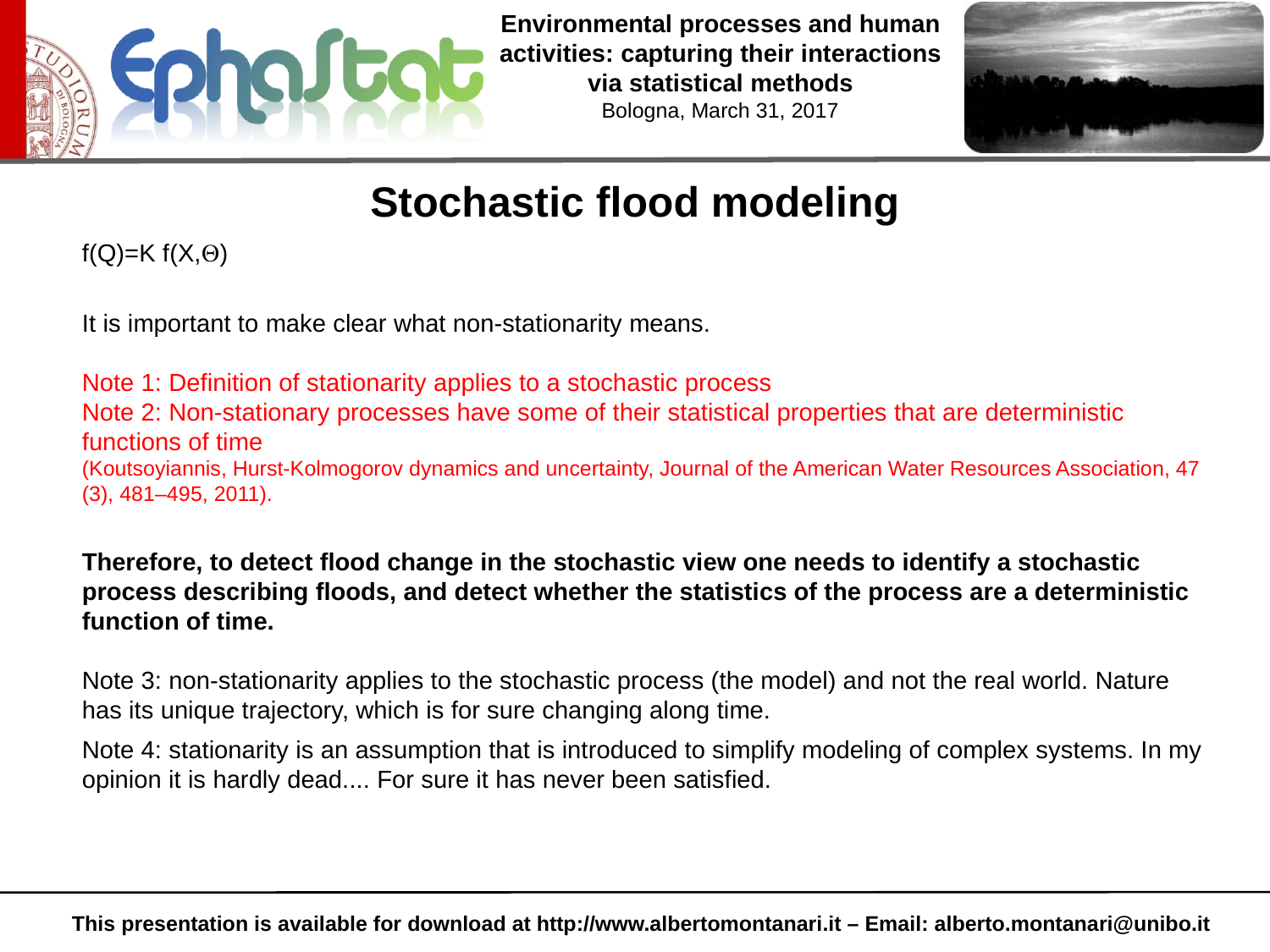

Stochastic flood modeling
f(Q)=K f(X,Θ)
It is important to make clear what non-stationarity means.
Note 1: Definition of stationarity applies to a stochastic process
Note 2: Non-stationary processes have some of their statistical properties that are deterministic functions of time
(Koutsoyiannis, Hurst-Kolmogorov dynamics and uncertainty, Journal of the American Water Resources Association, 47 (3), 481–495, 2011).
Therefore, to detect flood change in the stochastic view one needs to identify a stochastic process describing floods, and detect whether the statistics of the process are a deterministic function of time.
Note 3: non-stationarity applies to the stochastic process (the model) and not the real world. Nature has its unique trajectory, which is for sure changing along time.
Note 4: stationarity is an assumption that is introduced to simplify modeling of complex systems. In my opinion it is hardly dead.... For sure it has never been satisfied.